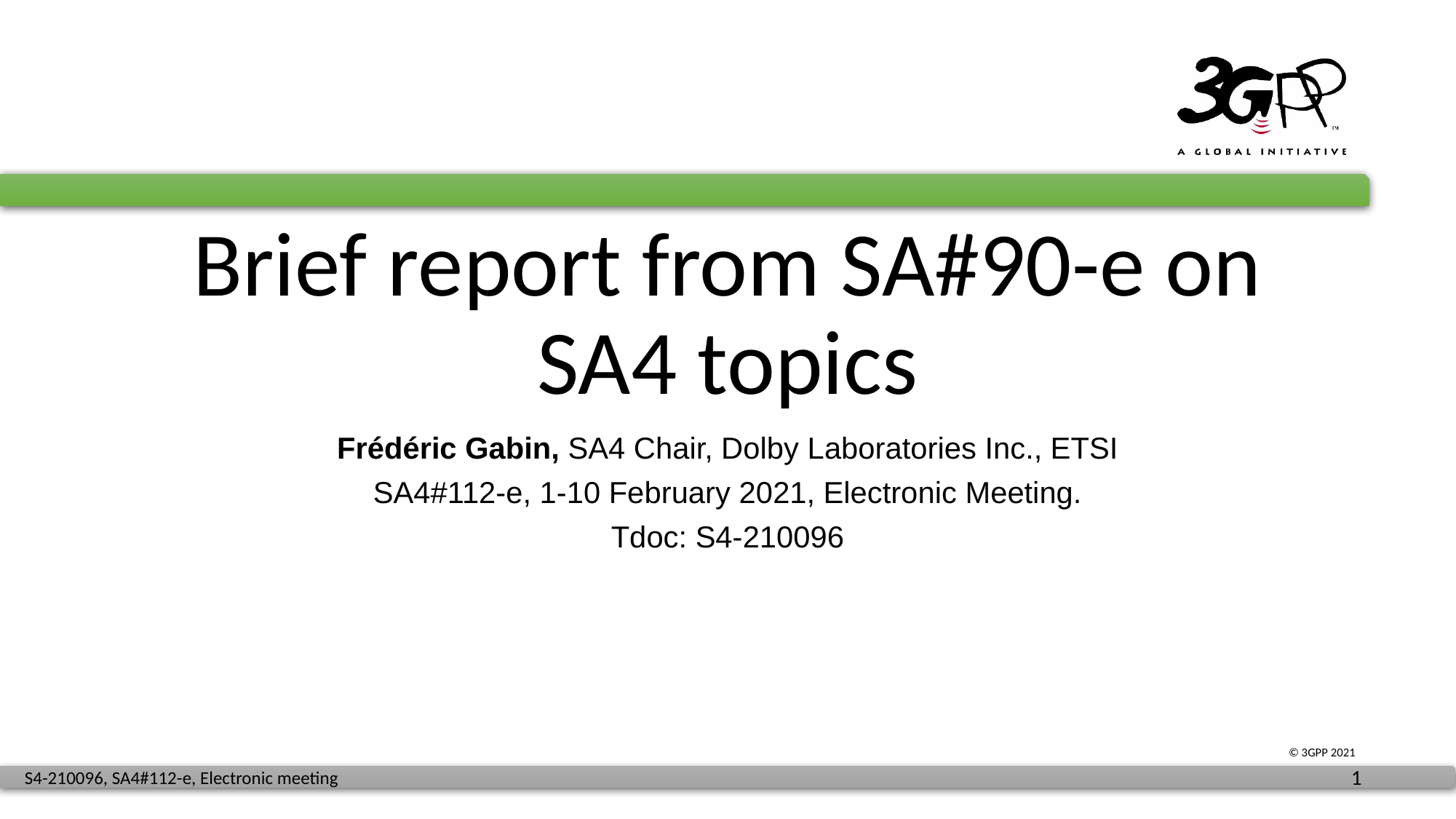

# Brief report from SA#90-e on SA4 topics
Frédéric Gabin, SA4 Chair, Dolby Laboratories Inc., ETSI
SA4#112-e, 1-10 February 2021, Electronic Meeting.
Tdoc: S4-210096